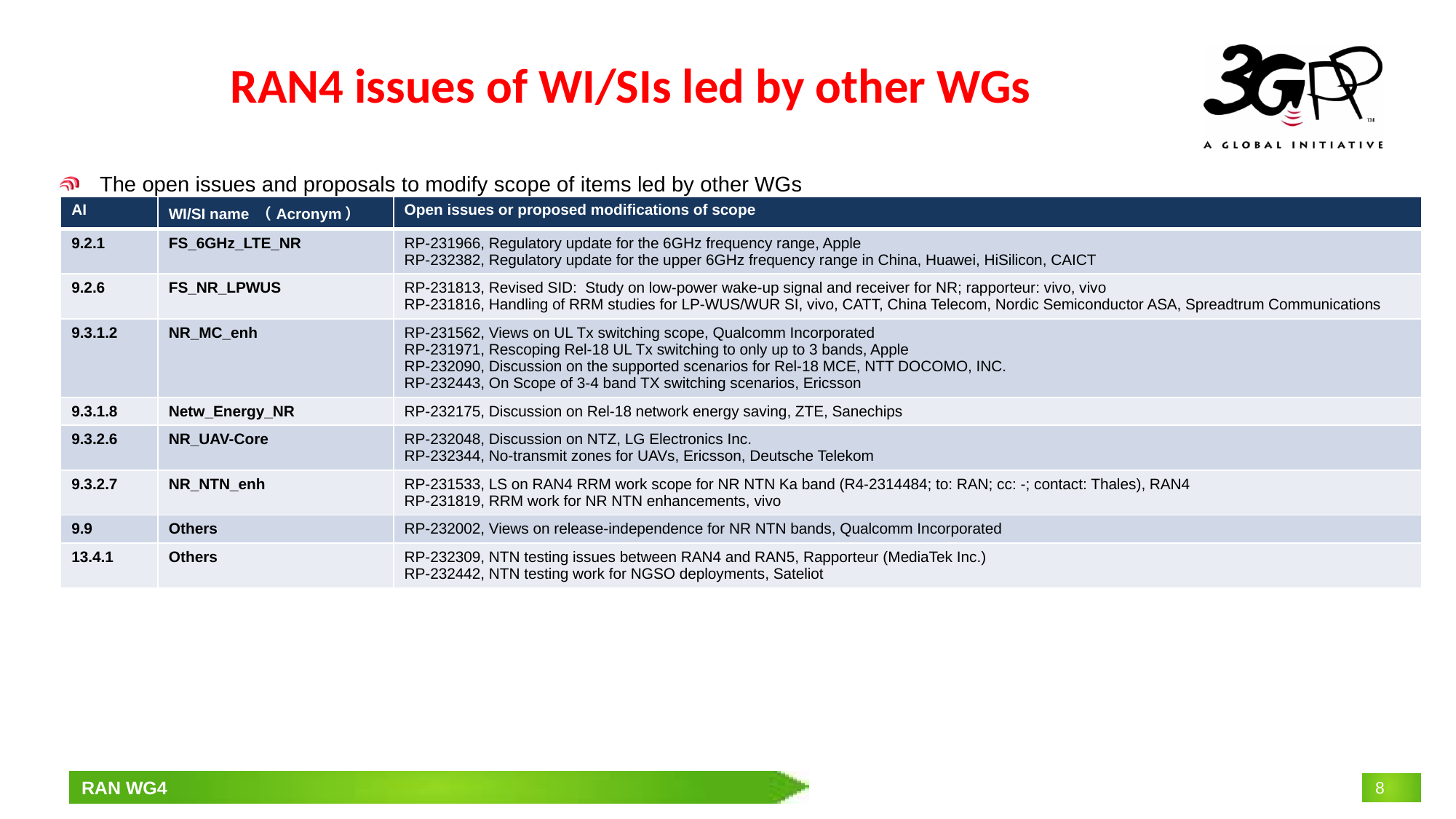

# RAN4 issues of WI/SIs led by other WGs
The open issues and proposals to modify scope of items led by other WGs
| AI | WI/SI name （Acronym） | Open issues or proposed modifications of scope |
| --- | --- | --- |
| 9.2.1 | FS\_6GHz\_LTE\_NR | RP-231966, Regulatory update for the 6GHz frequency range, Apple RP-232382, Regulatory update for the upper 6GHz frequency range in China, Huawei, HiSilicon, CAICT |
| 9.2.6 | FS\_NR\_LPWUS | RP-231813, Revised SID: Study on low-power wake-up signal and receiver for NR; rapporteur: vivo, vivo RP-231816, Handling of RRM studies for LP-WUS/WUR SI, vivo, CATT, China Telecom, Nordic Semiconductor ASA, Spreadtrum Communications |
| 9.3.1.2 | NR\_MC\_enh | RP-231562, Views on UL Tx switching scope, Qualcomm Incorporated RP-231971, Rescoping Rel-18 UL Tx switching to only up to 3 bands, Apple RP-232090, Discussion on the supported scenarios for Rel-18 MCE, NTT DOCOMO, INC. RP-232443, On Scope of 3-4 band TX switching scenarios, Ericsson |
| 9.3.1.8 | Netw\_Energy\_NR | RP-232175, Discussion on Rel-18 network energy saving, ZTE, Sanechips |
| 9.3.2.6 | NR\_UAV-Core | RP-232048, Discussion on NTZ, LG Electronics Inc. RP-232344, No-transmit zones for UAVs, Ericsson, Deutsche Telekom |
| 9.3.2.7 | NR\_NTN\_enh | RP-231533, LS on RAN4 RRM work scope for NR NTN Ka band (R4-2314484; to: RAN; cc: -; contact: Thales), RAN4 RP-231819, RRM work for NR NTN enhancements, vivo |
| 9.9 | Others | RP-232002, Views on release-independence for NR NTN bands, Qualcomm Incorporated |
| 13.4.1 | Others | RP-232309, NTN testing issues between RAN4 and RAN5, Rapporteur (MediaTek Inc.) RP-232442, NTN testing work for NGSO deployments, Sateliot |